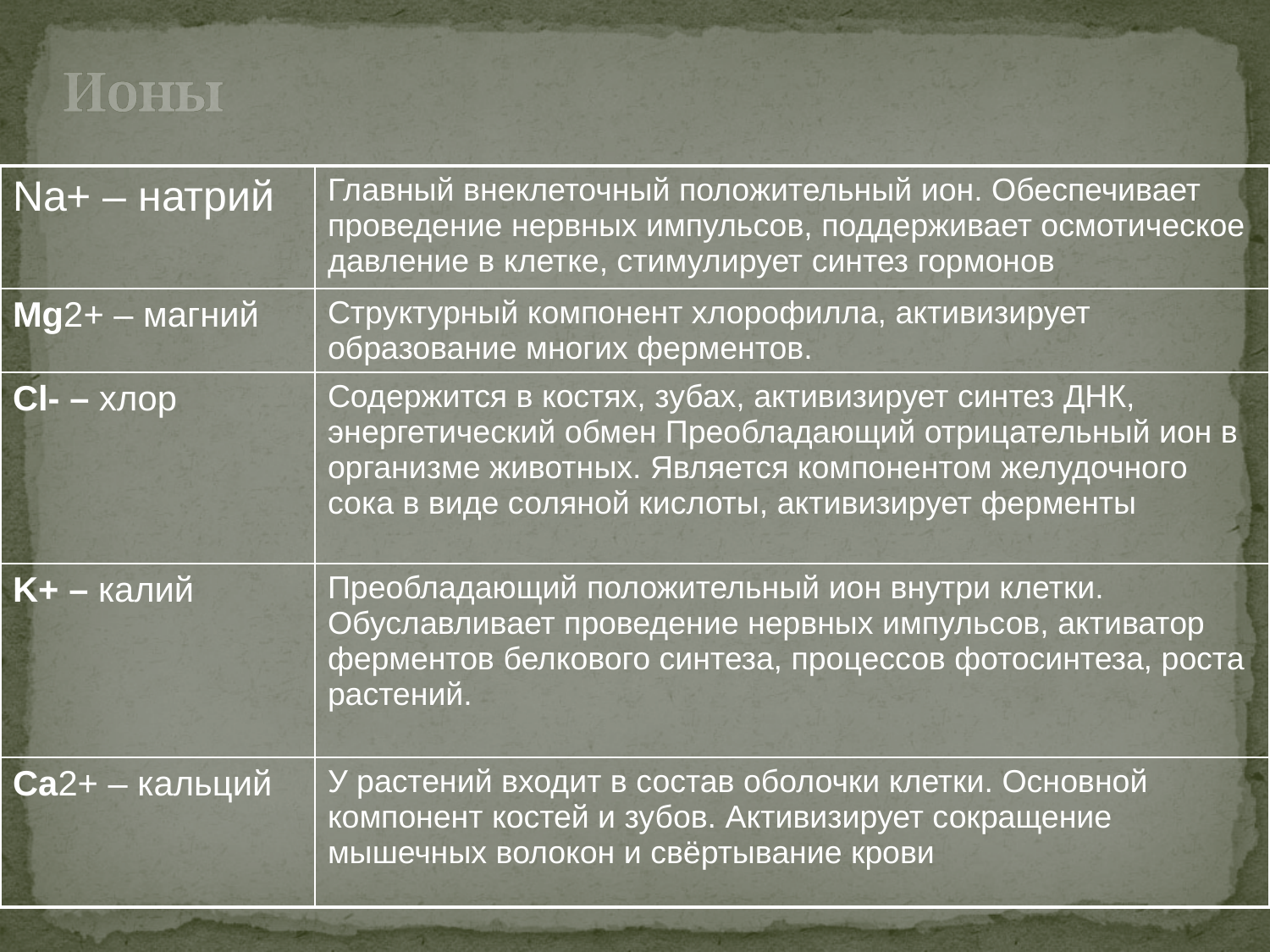

# Ионы
| Na+ – натрий | Главный внеклеточный положительный ион. Обеспечивает проведение нервных импульсов, поддерживает осмотическое давление в клетке, стимулирует синтез гормонов |
| --- | --- |
| Mg2+ – магний | Структурный компонент хлорофилла, активизирует образование многих ферментов. |
| Cl- – хлор | Содержится в костях, зубах, активизирует синтез ДНК, энергетический обмен Преобладающий отрицательный ион в организме животных. Является компонентом желудочного сока в виде соляной кислоты, активизирует ферменты |
| K+ – калий | Преобладающий положительный ион внутри клетки. Обуславливает проведение нервных импульсов, активатор ферментов белкового синтеза, процессов фотосинтеза, роста растений. |
| Ca2+ – кальций | У растений входит в состав оболочки клетки. Основной компонент костей и зубов. Активизирует сокращение мышечных волокон и свёртывание крови |